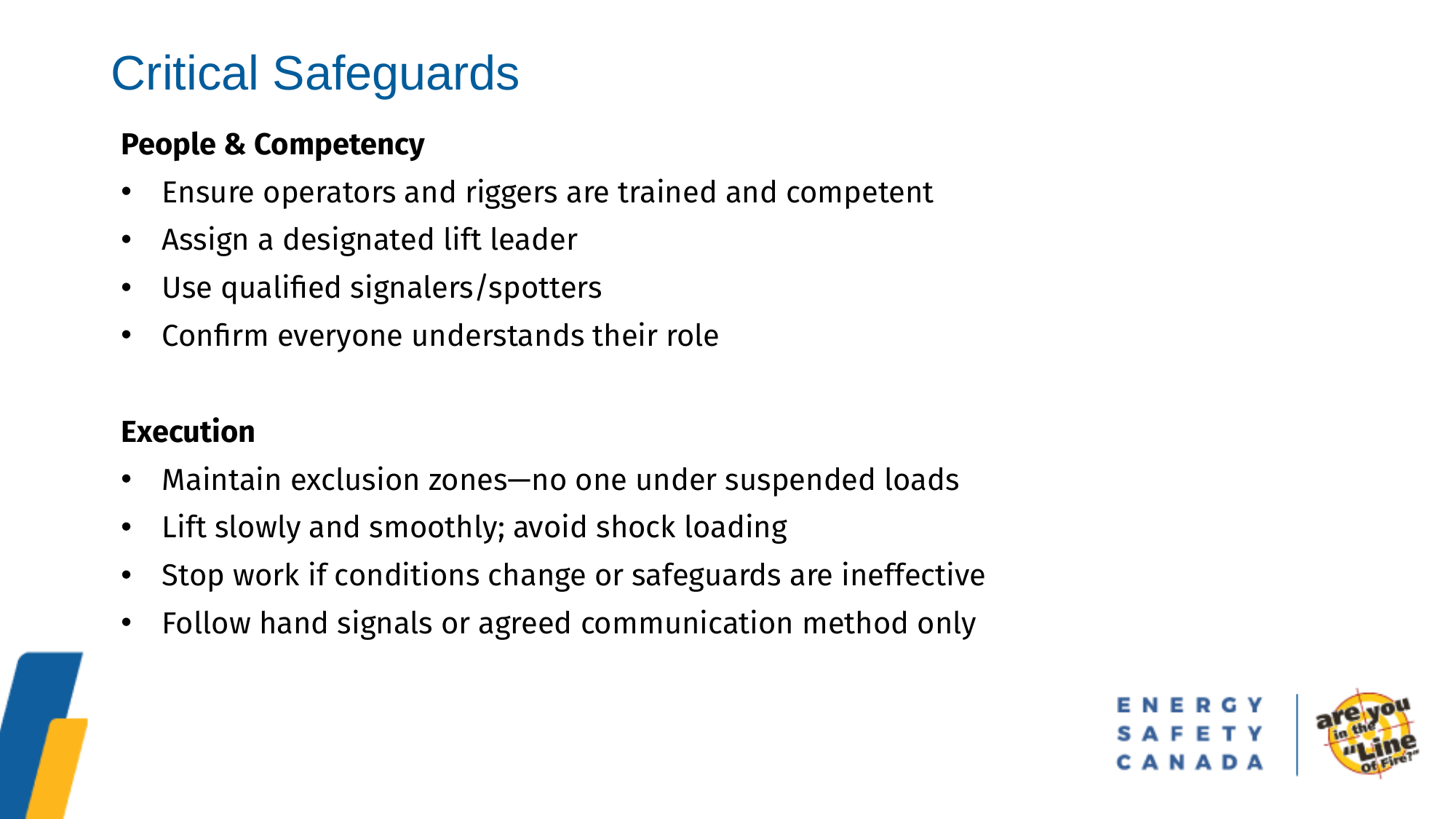

Critical Safeguards
People & Competency
Ensure operators and riggers are trained and competent
Assign a designated lift leader
Use qualified signalers/spotters
Confirm everyone understands their role

Execution
Maintain exclusion zones—no one under suspended loads
Lift slowly and smoothly; avoid shock loading
Stop work if conditions change or safeguards are ineffective
Follow hand signals or agreed communication method only